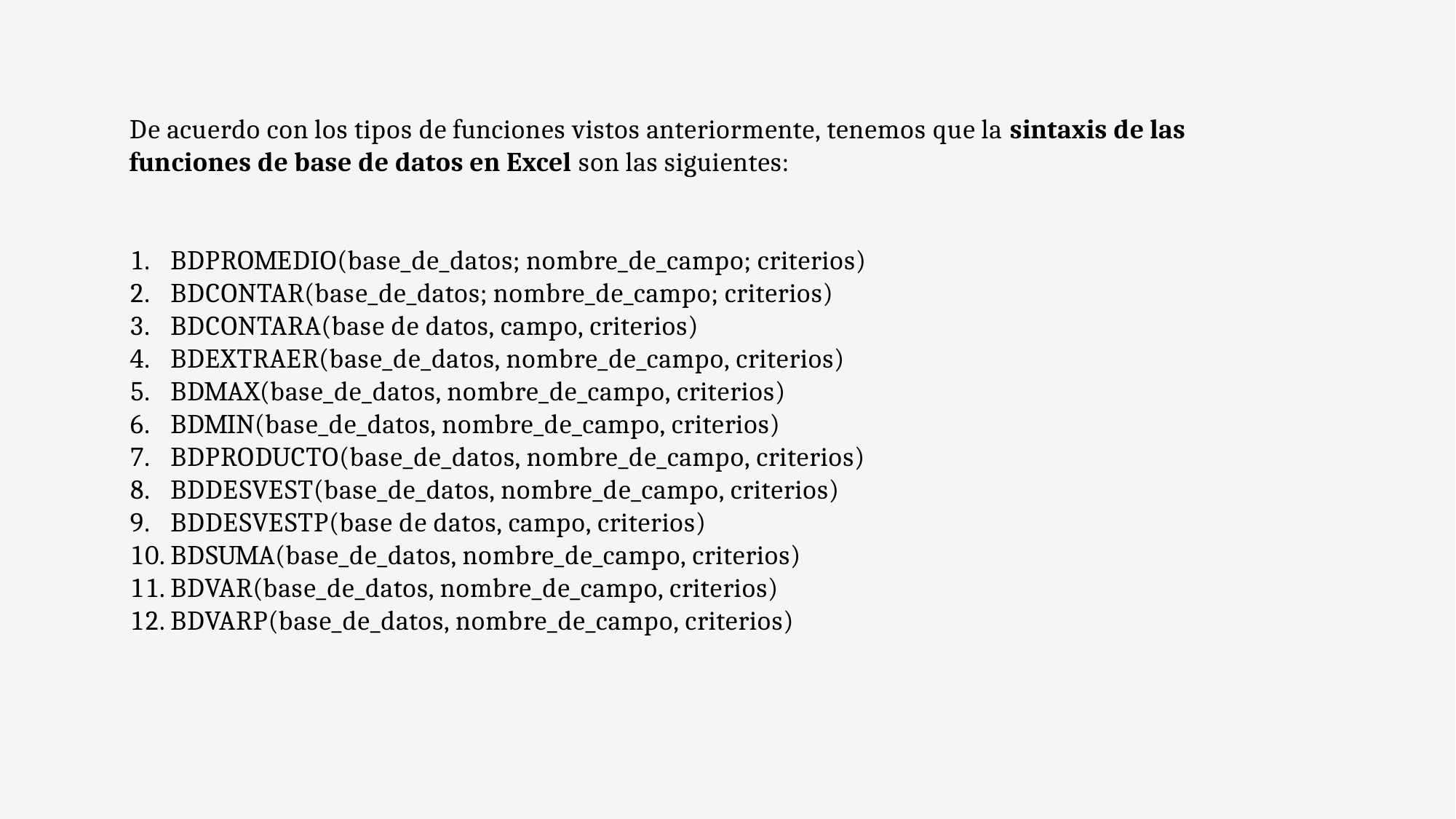

De acuerdo con los tipos de funciones vistos anteriormente, tenemos que la sintaxis de las funciones de base de datos en Excel son las siguientes:

BDPROMEDIO(base_de_datos; nombre_de_campo; criterios)
BDCONTAR(base_de_datos; nombre_de_campo; criterios)
BDCONTARA(base de datos, campo, criterios)
BDEXTRAER(base_de_datos, nombre_de_campo, criterios)
BDMAX(base_de_datos, nombre_de_campo, criterios)
BDMIN(base_de_datos, nombre_de_campo, criterios)
BDPRODUCTO(base_de_datos, nombre_de_campo, criterios)
BDDESVEST(base_de_datos, nombre_de_campo, criterios)
BDDESVESTP(base de datos, campo, criterios)
BDSUMA(base_de_datos, nombre_de_campo, criterios)
BDVAR(base_de_datos, nombre_de_campo, criterios)
BDVARP(base_de_datos, nombre_de_campo, criterios)